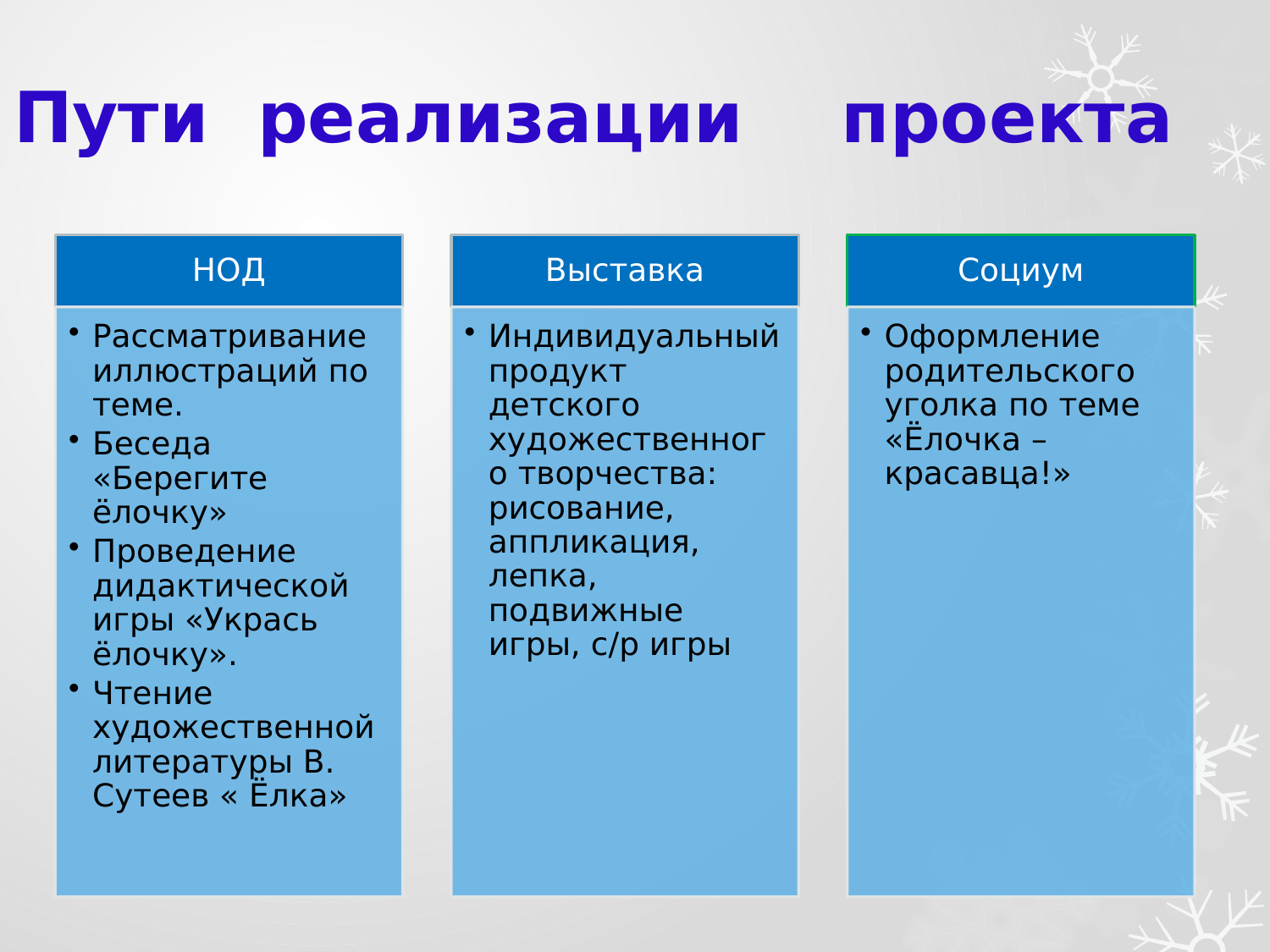

Пути  реализации    проекта
НОД
Рассматривание иллюстраций по теме.
Беседа «Берегите ёлочку»
Проведение дидактической игры «Укрась ёлочку».
Чтение художественной литературы В. Сутеев « Ёлка»

Выставка
Индивидуальный продукт детского художественного творчества: рисование, аппликация, лепка, подвижные игры, с/р игры
Социум
Оформление родительского уголка по теме «Ёлочка – красавца!»